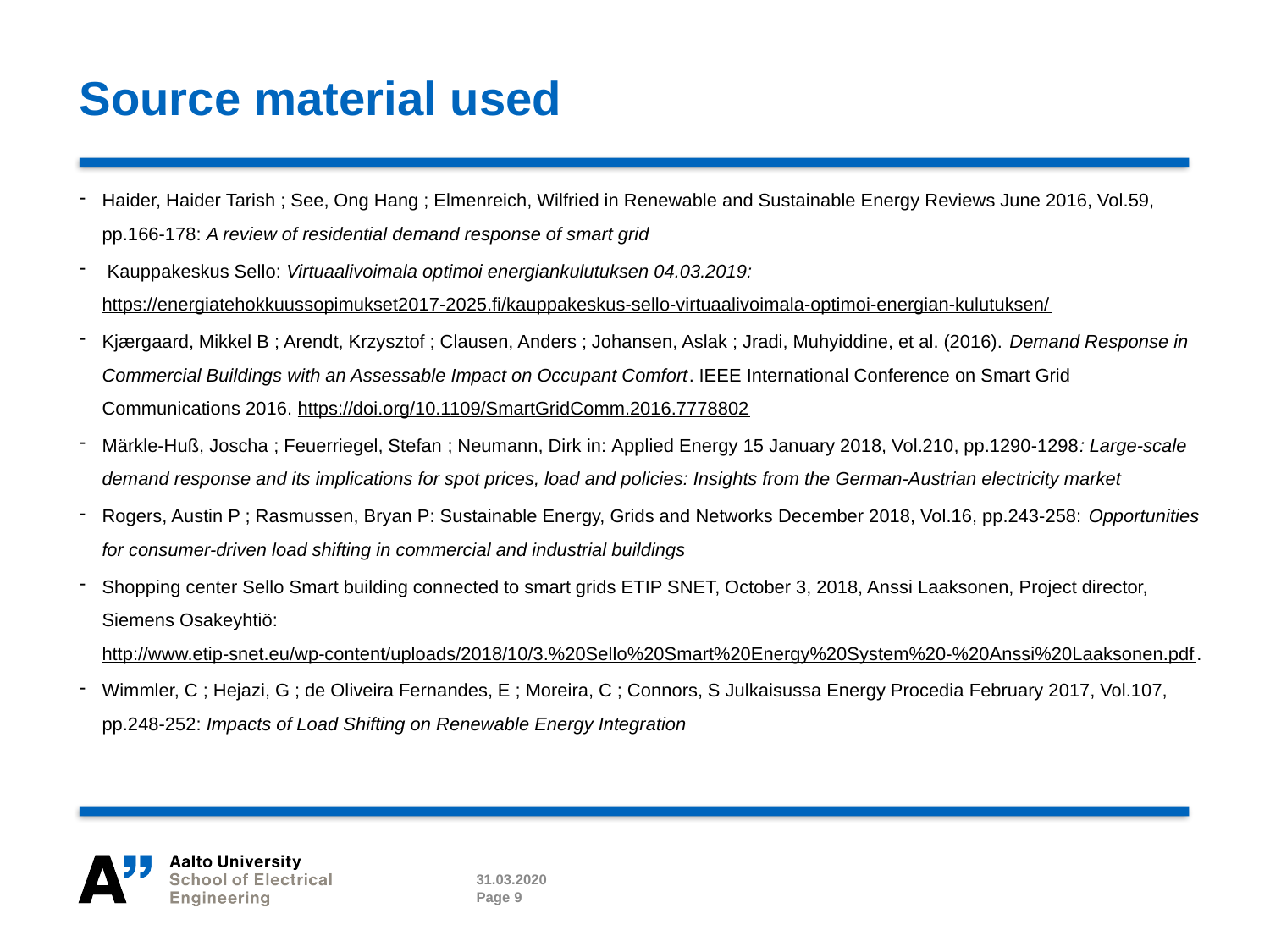

# Source material used
Haider, Haider Tarish ; See, Ong Hang ; Elmenreich, Wilfried in Renewable and Sustainable Energy Reviews June 2016, Vol.59, pp.166-178: A review of residential demand response of smart grid
 Kauppakeskus Sello: Virtuaalivoimala optimoi energiankulutuksen 04.03.2019: https://energiatehokkuussopimukset2017-2025.fi/kauppakeskus-sello-virtuaalivoimala-optimoi-energian-kulutuksen/
Kjærgaard, Mikkel B ; Arendt, Krzysztof ; Clausen, Anders ; Johansen, Aslak ; Jradi, Muhyiddine, et al. (2016). Demand Response in Commercial Buildings with an Assessable Impact on Occupant Comfort. IEEE International Conference on Smart Grid Communications 2016. https://doi.org/10.1109/SmartGridComm.2016.7778802
Märkle-Huß, Joscha ; Feuerriegel, Stefan ; Neumann, Dirk in: Applied Energy 15 January 2018, Vol.210, pp.1290-1298: Large-scale demand response and its implications for spot prices, load and policies: Insights from the German-Austrian electricity market
Rogers, Austin P ; Rasmussen, Bryan P: Sustainable Energy, Grids and Networks December 2018, Vol.16, pp.243-258: Opportunities for consumer-driven load shifting in commercial and industrial buildings
Shopping center Sello Smart building connected to smart grids ETIP SNET, October 3, 2018, Anssi Laaksonen, Project director, Siemens Osakeyhtiö: http://www.etip-snet.eu/wp-content/uploads/2018/10/3.%20Sello%20Smart%20Energy%20System%20-%20Anssi%20Laaksonen.pdf.
Wimmler, C ; Hejazi, G ; de Oliveira Fernandes, E ; Moreira, C ; Connors, S Julkaisussa Energy Procedia February 2017, Vol.107, pp.248-252: Impacts of Load Shifting on Renewable Energy Integration

31.03.2020
Page 9